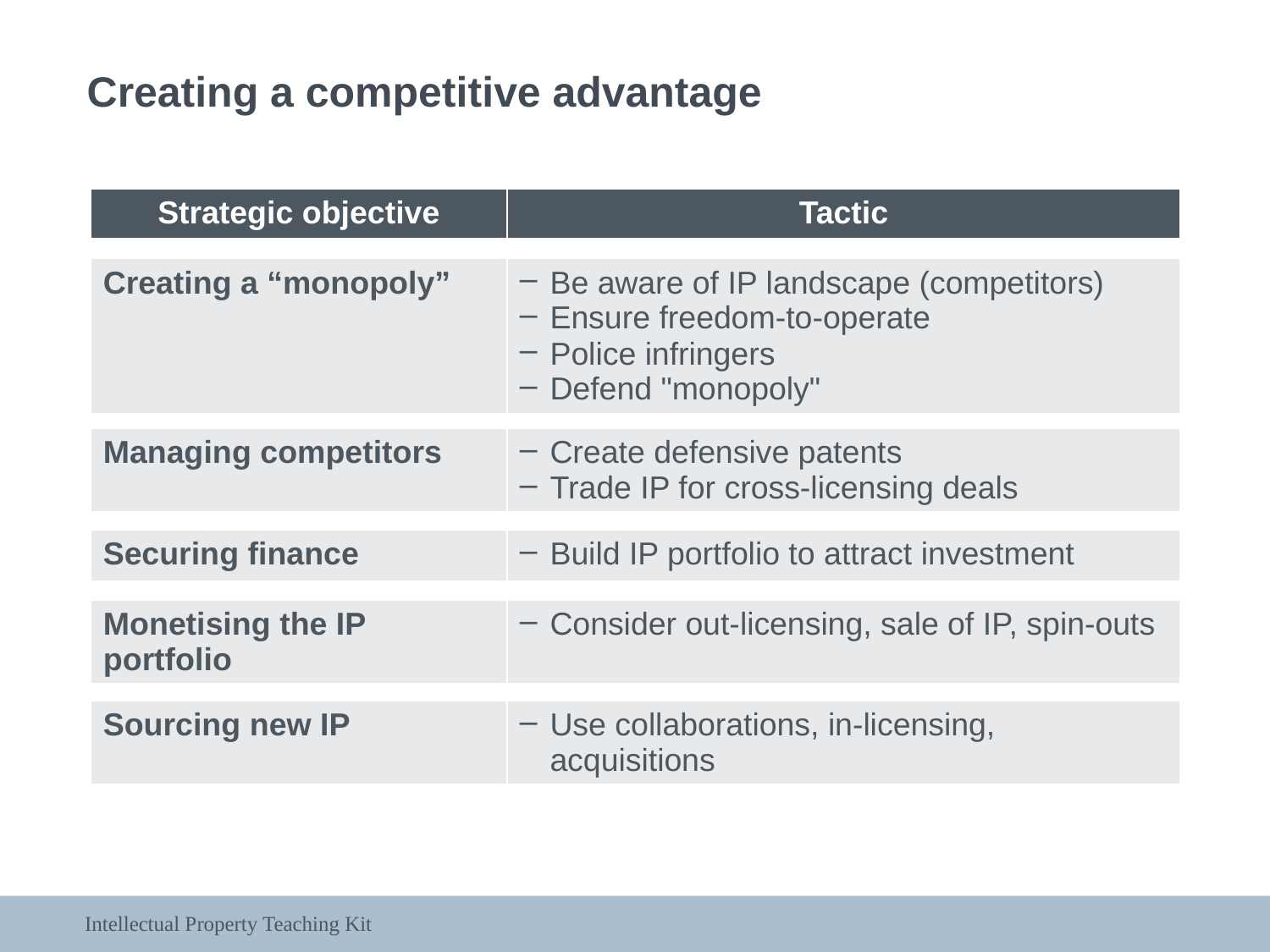

Creating a competitive advantage

| Strategic objective | Tactic |
| --- | --- |
|  |  |
| Creating a “monopoly” | Be aware of IP landscape (competitors) Ensure freedom-to-operate Police infringers Defend "monopoly" |
|  |  |
| Managing competitors | Create defensive patents Trade IP for cross-licensing deals |
|  |  |
| Securing finance | Build IP portfolio to attract investment |
|  |  |
| Monetising the IP portfolio | Consider out-licensing, sale of IP, spin-outs |
|  |  |
| Sourcing new IP | Use collaborations, in-licensing, acquisitions |
Intellectual Property Teaching Kit